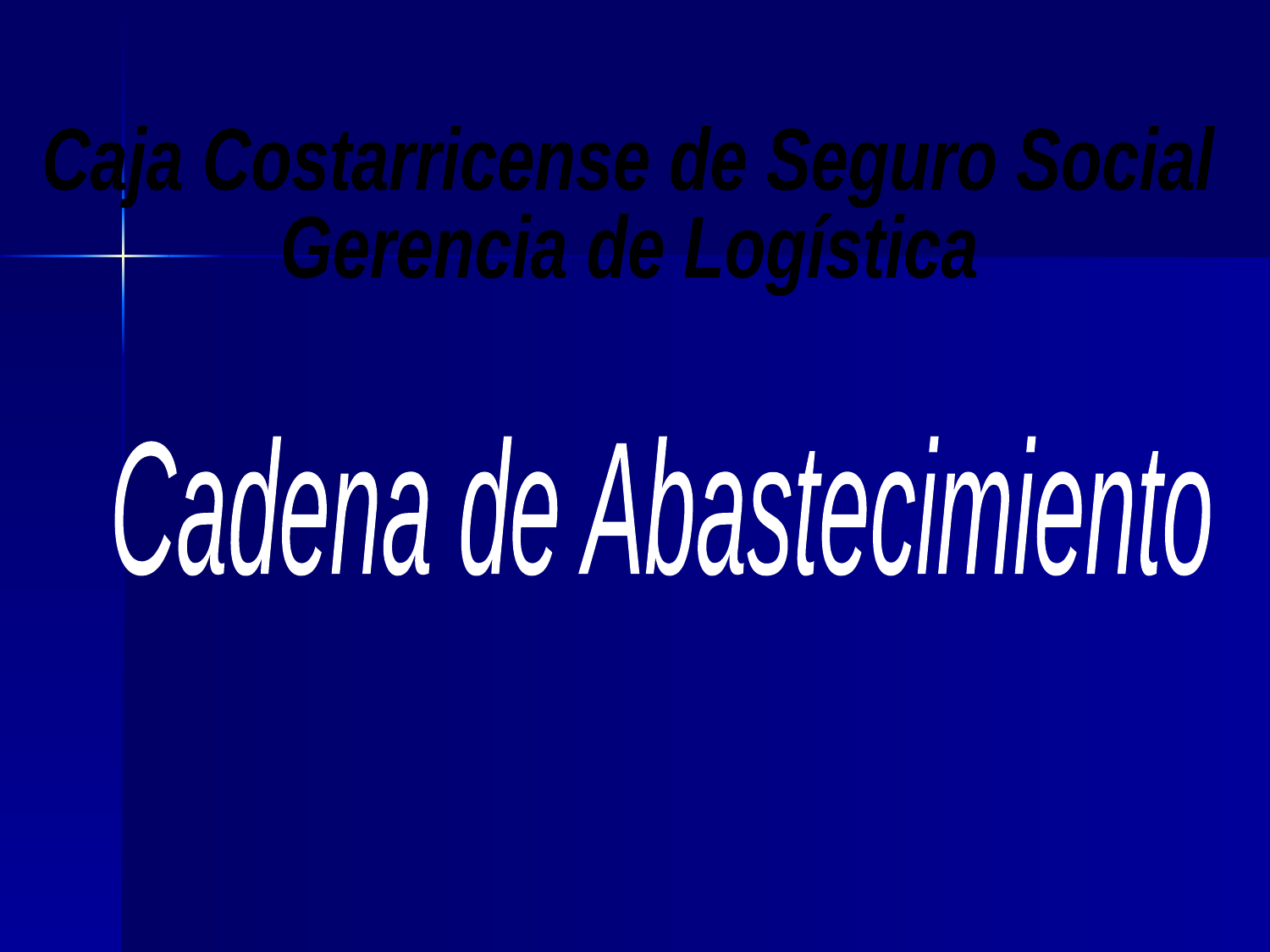

Caja Costarricense de Seguro Social
Gerencia de Logística
 Cadena de Abastecimiento